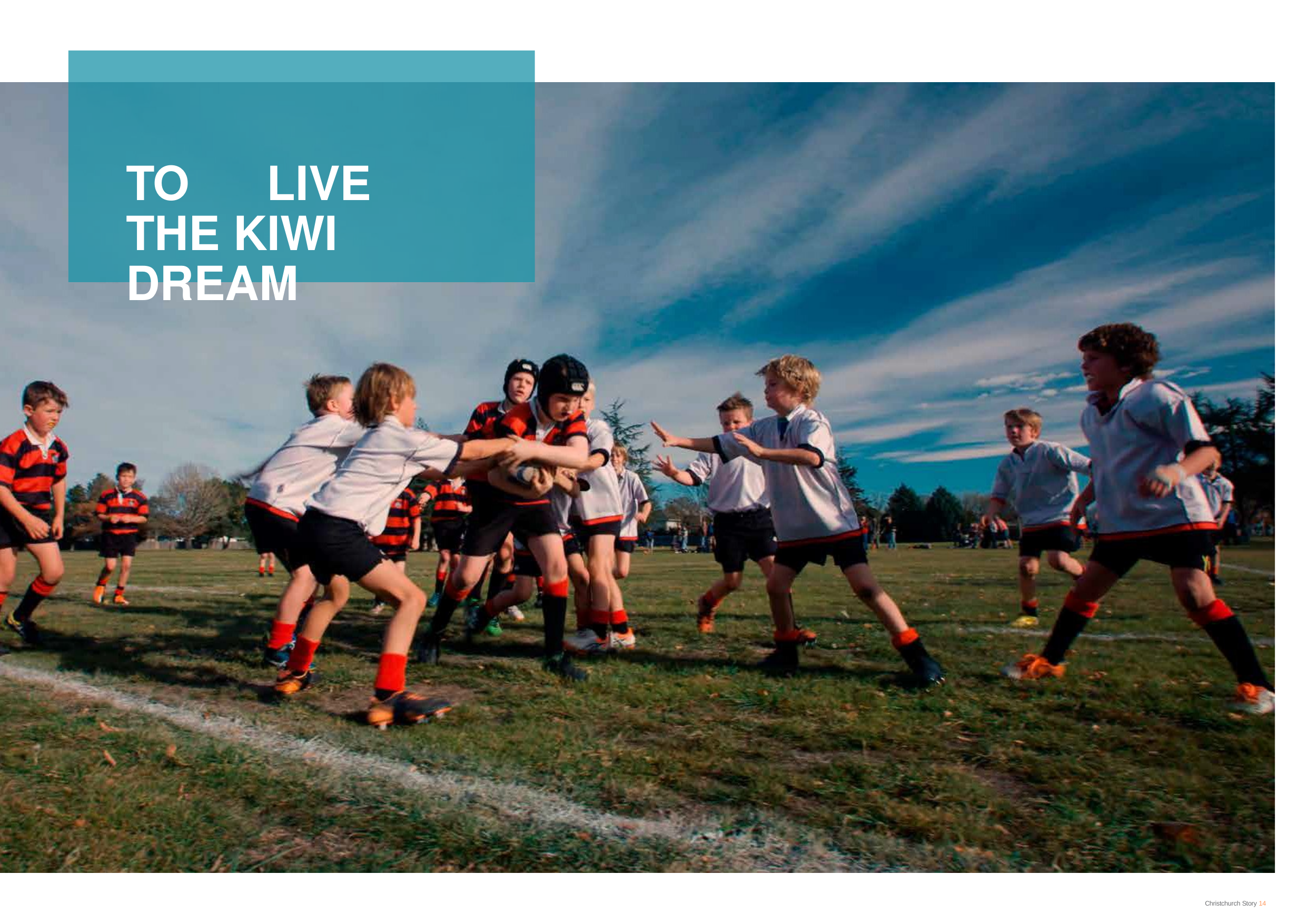

# TO	LIVE	THE KIWI	DREAM

Christchurch Story 14